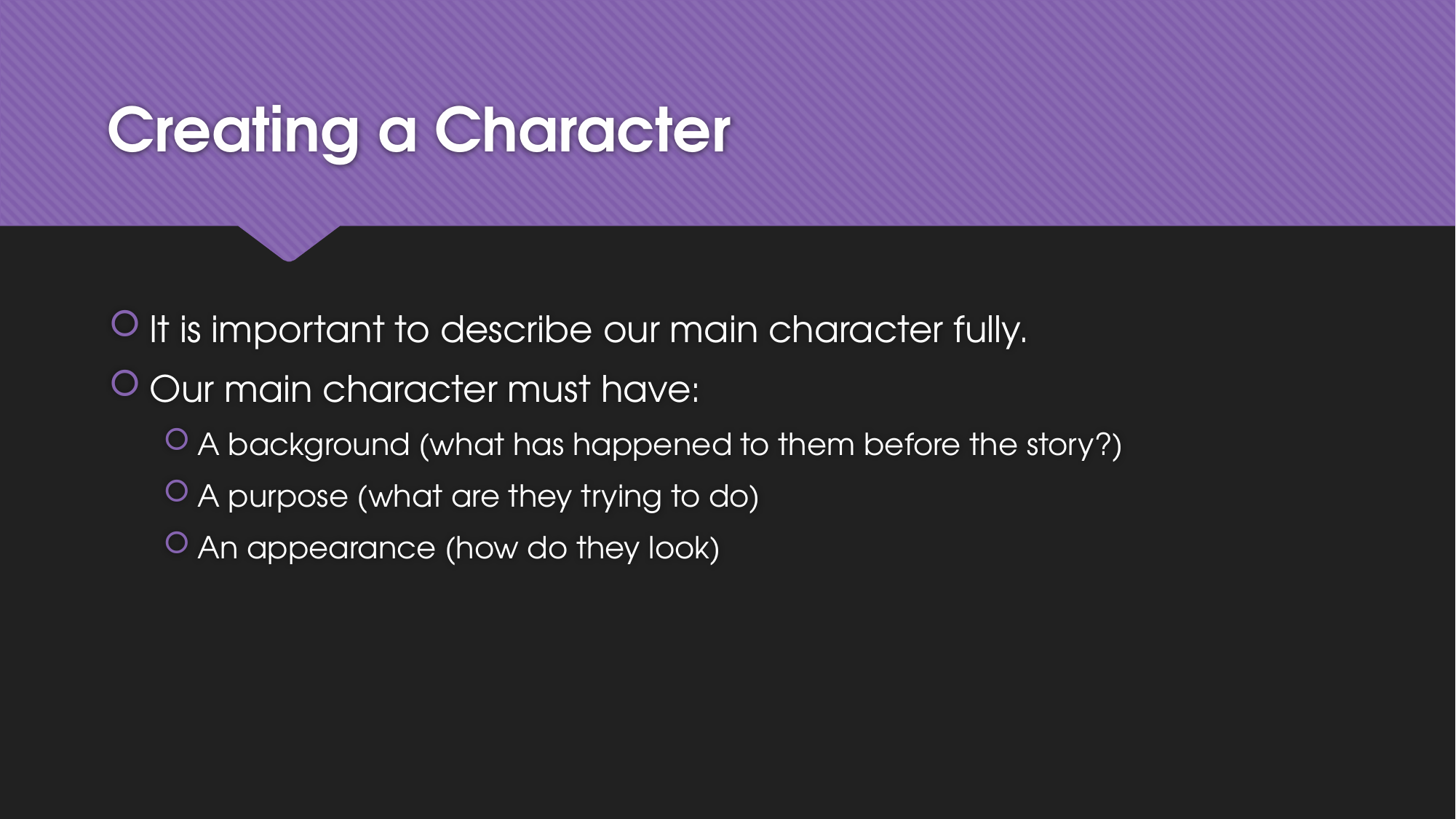

# Creating a Character
It is important to describe our main character fully.
Our main character must have:
A background (what has happened to them before the story?)
A purpose (what are they trying to do)
An appearance (how do they look)